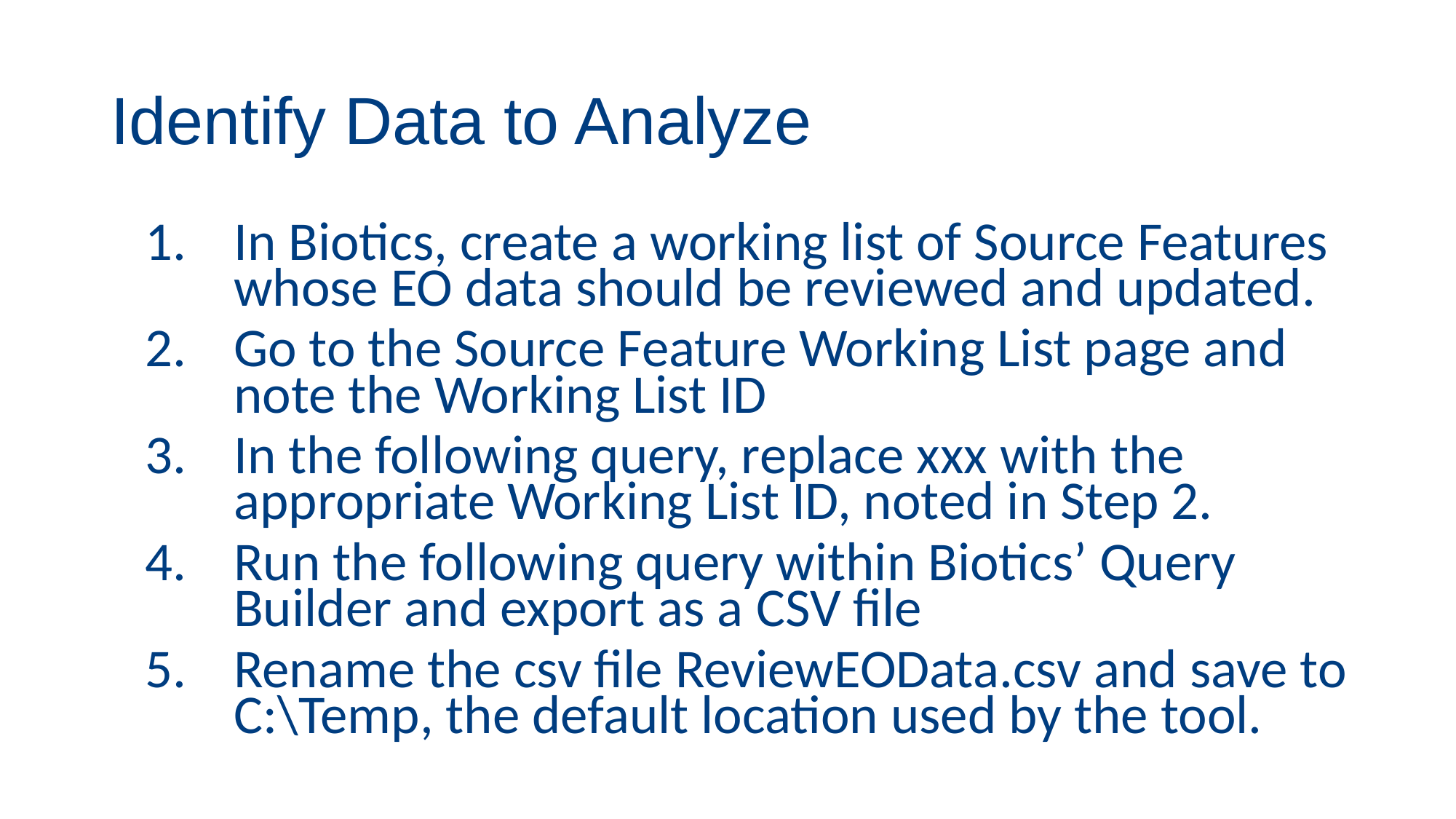

# Identify Data to Analyze
In Biotics, create a working list of Source Features whose EO data should be reviewed and updated.
Go to the Source Feature Working List page and note the Working List ID
In the following query, replace xxx with the appropriate Working List ID, noted in Step 2.
Run the following query within Biotics’ Query Builder and export as a CSV file
Rename the csv file ReviewEOData.csv and save to C:\Temp, the default location used by the tool.